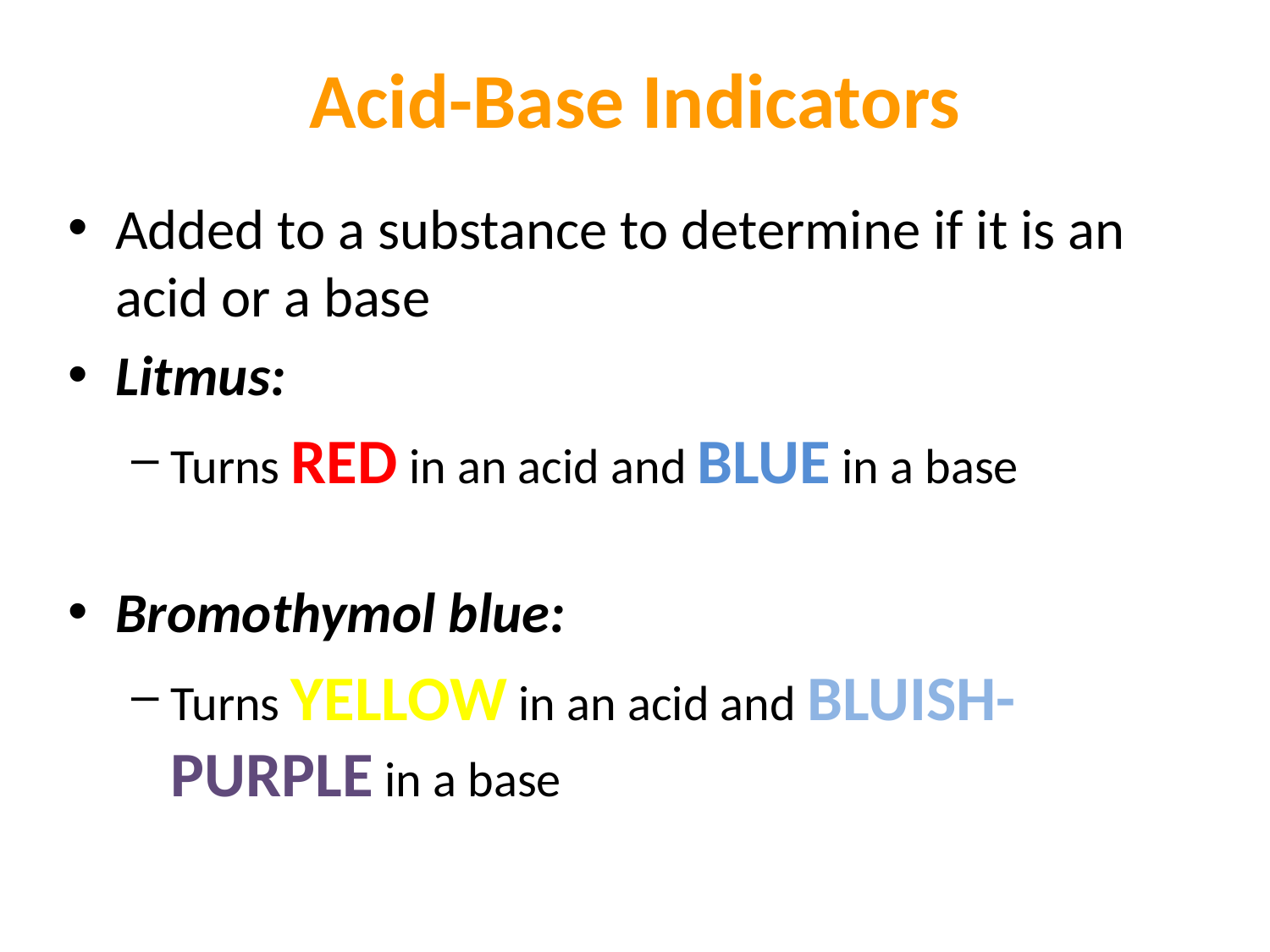

# Acid-Base Indicators
Added to a substance to determine if it is an acid or a base
Litmus:
Turns RED in an acid and BLUE in a base

Bromothymol blue:
Turns YELLOW in an acid and BLUISH-PURPLE in a base